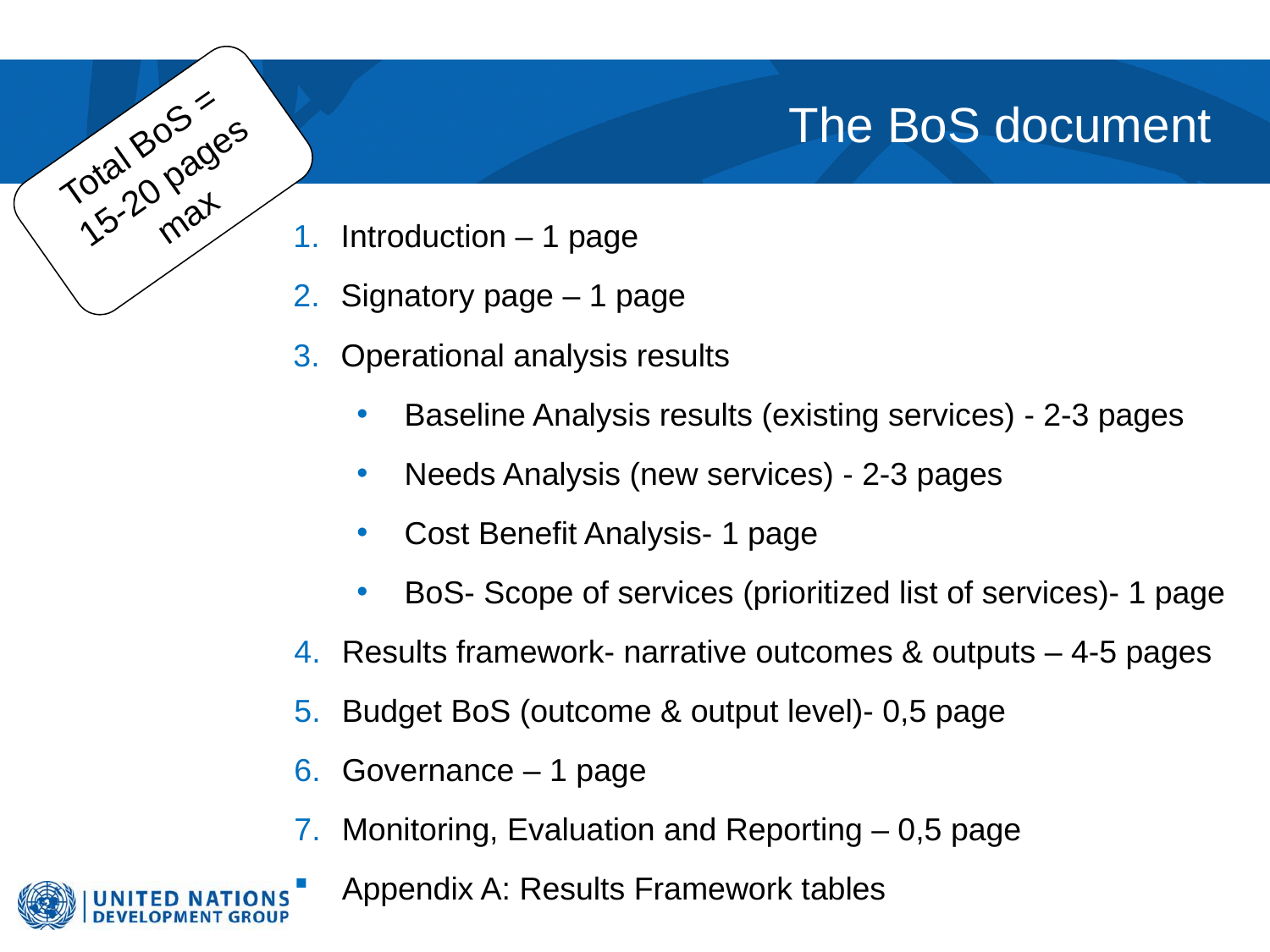

# The BoS document
Total BoS = 15-20 pages max
Introduction – 1 page
Signatory page – 1 page
Operational analysis results
Baseline Analysis results (existing services) - 2-3 pages
Needs Analysis (new services) - 2-3 pages
Cost Benefit Analysis- 1 page
BoS- Scope of services (prioritized list of services)- 1 page
Results framework- narrative outcomes & outputs – 4-5 pages
Budget BoS (outcome & output level)- 0,5 page
Governance – 1 page
Monitoring, Evaluation and Reporting – 0,5 page
Appendix A: Results Framework tables